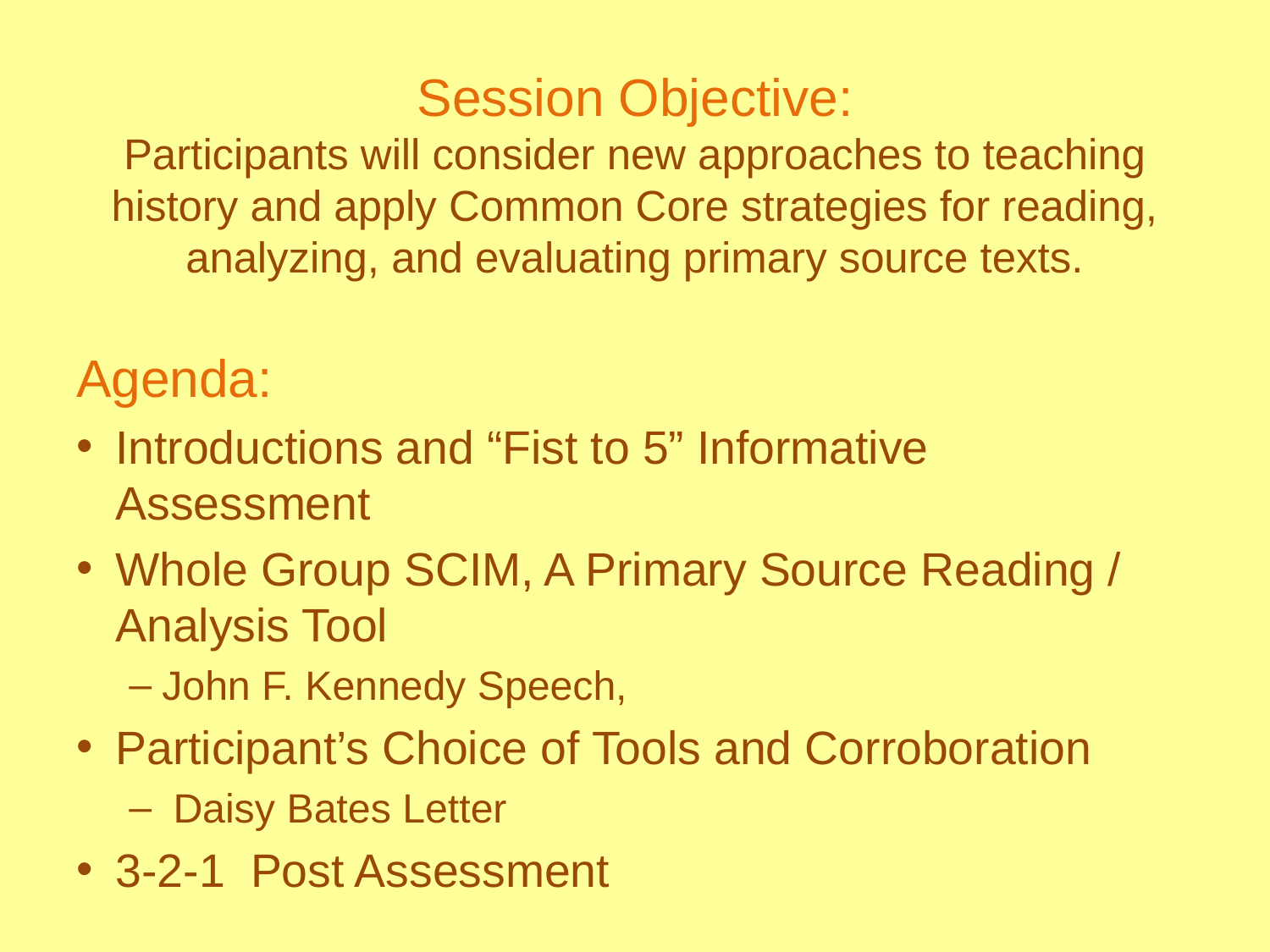

# Session Objective: Participants will consider new approaches to teaching history and apply Common Core strategies for reading, analyzing, and evaluating primary source texts.
Agenda:
Introductions and “Fist to 5” Informative Assessment
Whole Group SCIM, A Primary Source Reading / Analysis Tool
John F. Kennedy Speech,
Participant’s Choice of Tools and Corroboration
 Daisy Bates Letter
3-2-1  Post Assessment